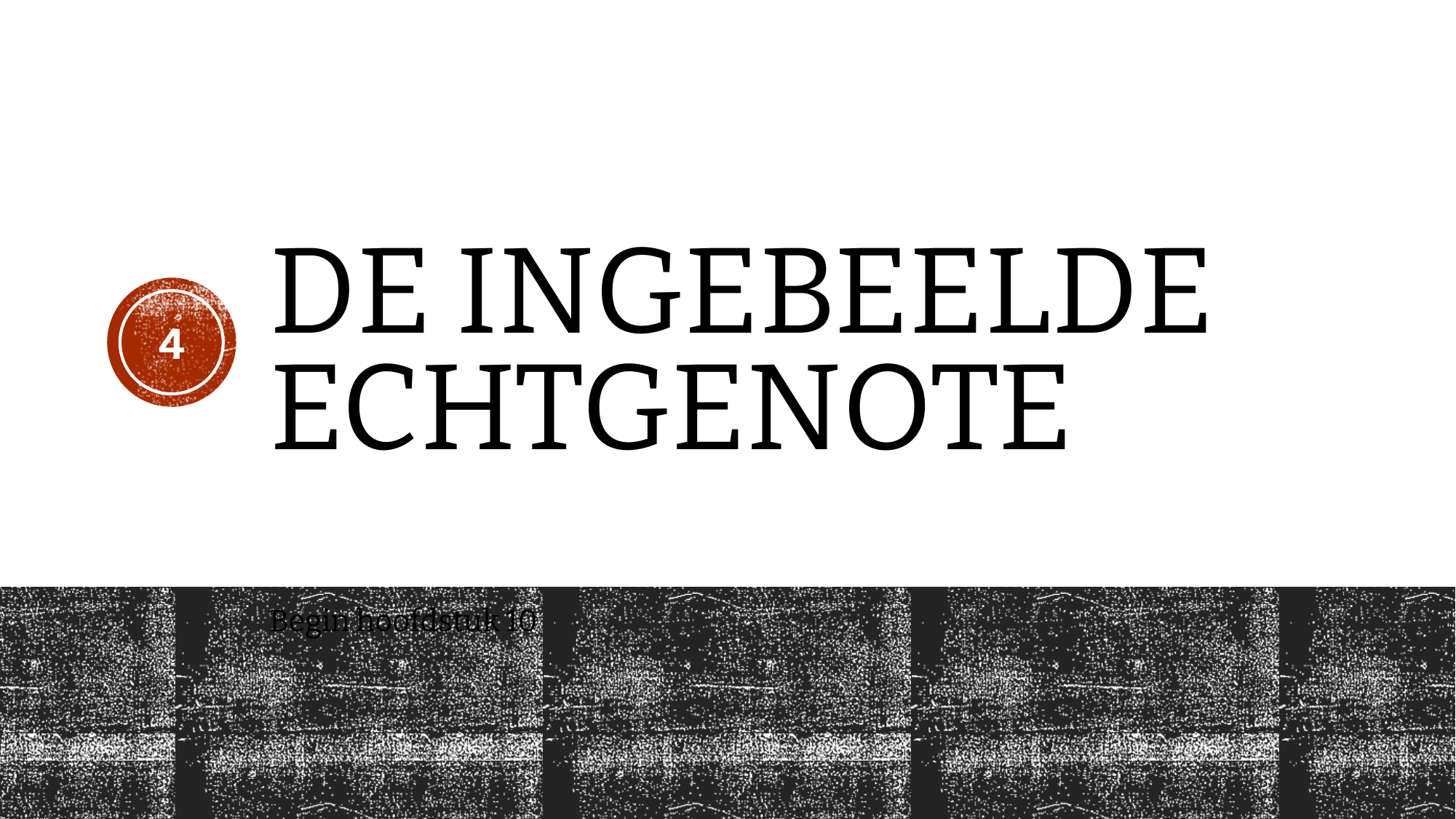

# De ingebeelde echtgenote
4
Begin hoofdstuk 10